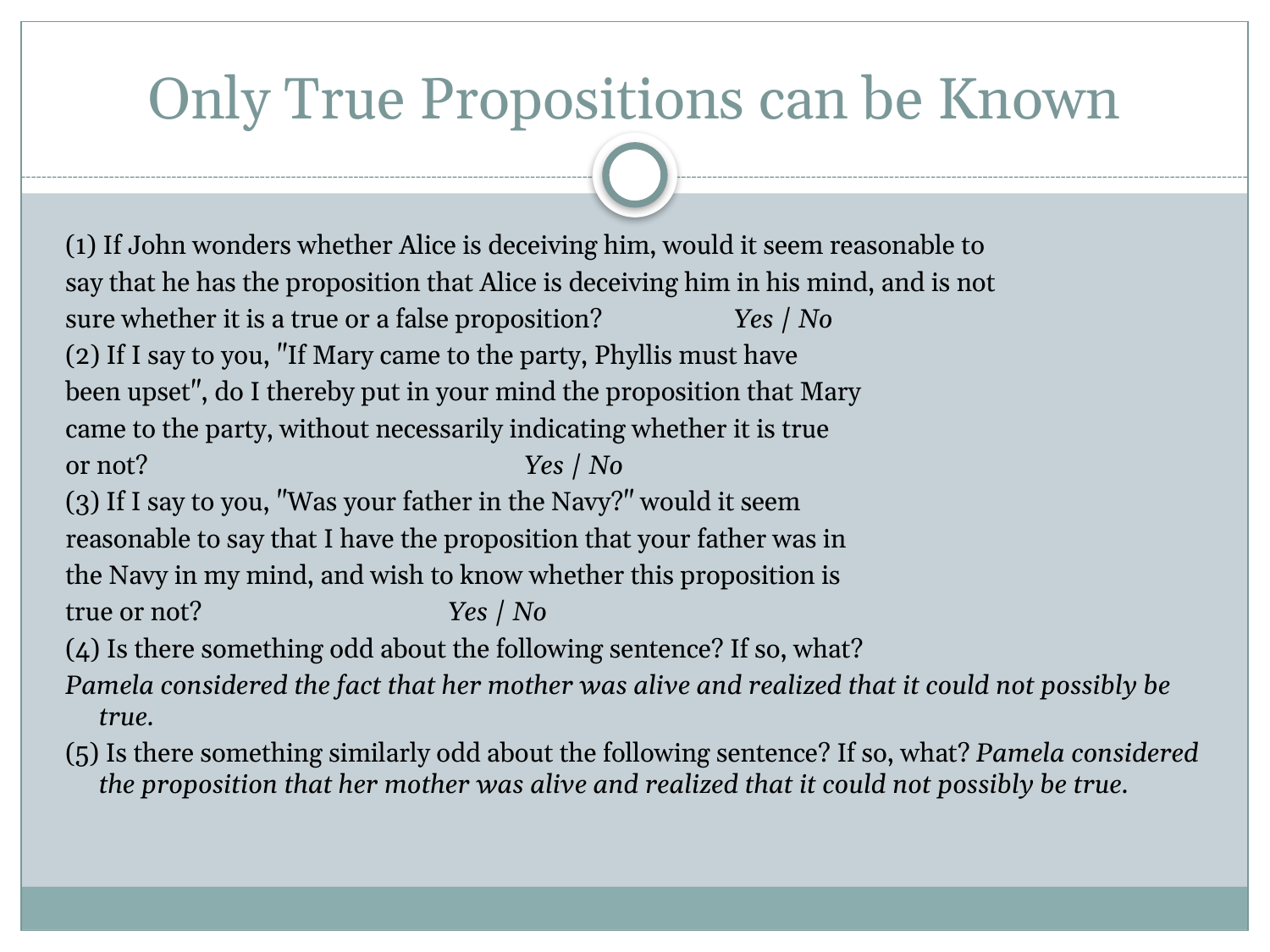

# Only True Propositions can be Known
(1) If John wonders whether Alice is deceiving him, would it seem reasonable to
say that he has the proposition that Alice is deceiving him in his mind, and is not
sure whether it is a true or a false proposition?             	 Yes / No
(2) If I say to you, "If Mary came to the party, Phyllis must have
been upset", do I thereby put in your mind the proposition that Mary
came to the party, without necessarily indicating whether it is true
or not?                                                    			 Yes / No
(3) If I say to you, "Was your father in the Navy?" would it seem
reasonable to say that I have the proposition that your father was in
the Navy in my mind, and wish to know whether this proposition is
true or not? 	                          			Yes / No
(4) Is there something odd about the following sentence? If so, what?
Pamela considered the fact that her mother was alive and realized that it could not possibly be true.
(5) Is there something similarly odd about the following sentence? If so, what? Pamela considered the proposition that her mother was alive and realized that it could not possibly be true.